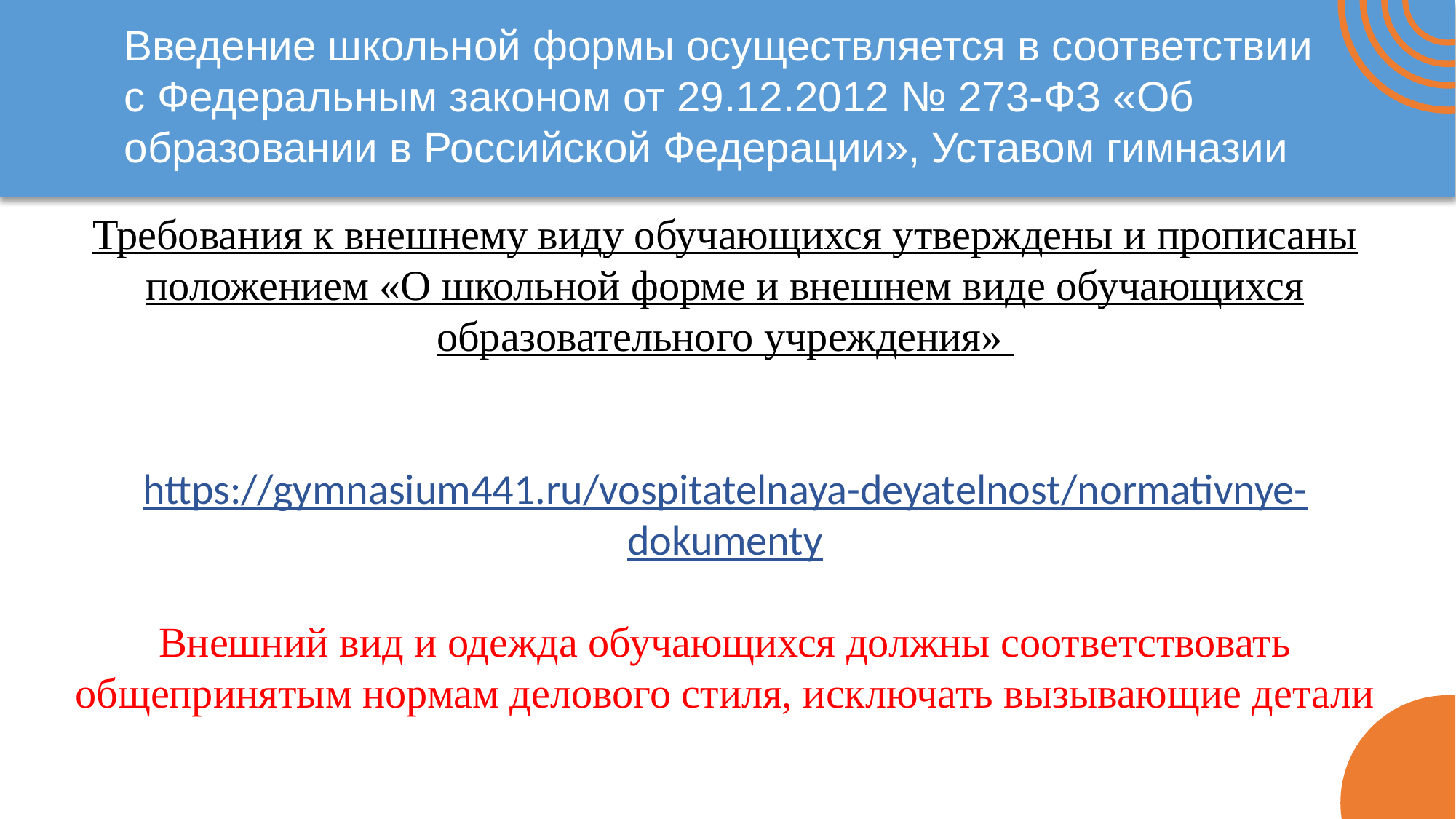

Введение школьной формы осуществляется в соответствии с Федеральным законом от 29.12.2012 № 273-ФЗ «Об образовании в Российской Федерации», Уставом гимназии
Требования к внешнему виду обучающихся утверждены и прописаны положением «О школьной форме и внешнем виде обучающихся образовательного учреждения»

https://gymnasium441.ru/vospitatelnaya-deyatelnost/normativnye-dokumenty

Внешний вид и одежда обучающихся должны соответствовать общепринятым нормам делового стиля, исключать вызывающие детали